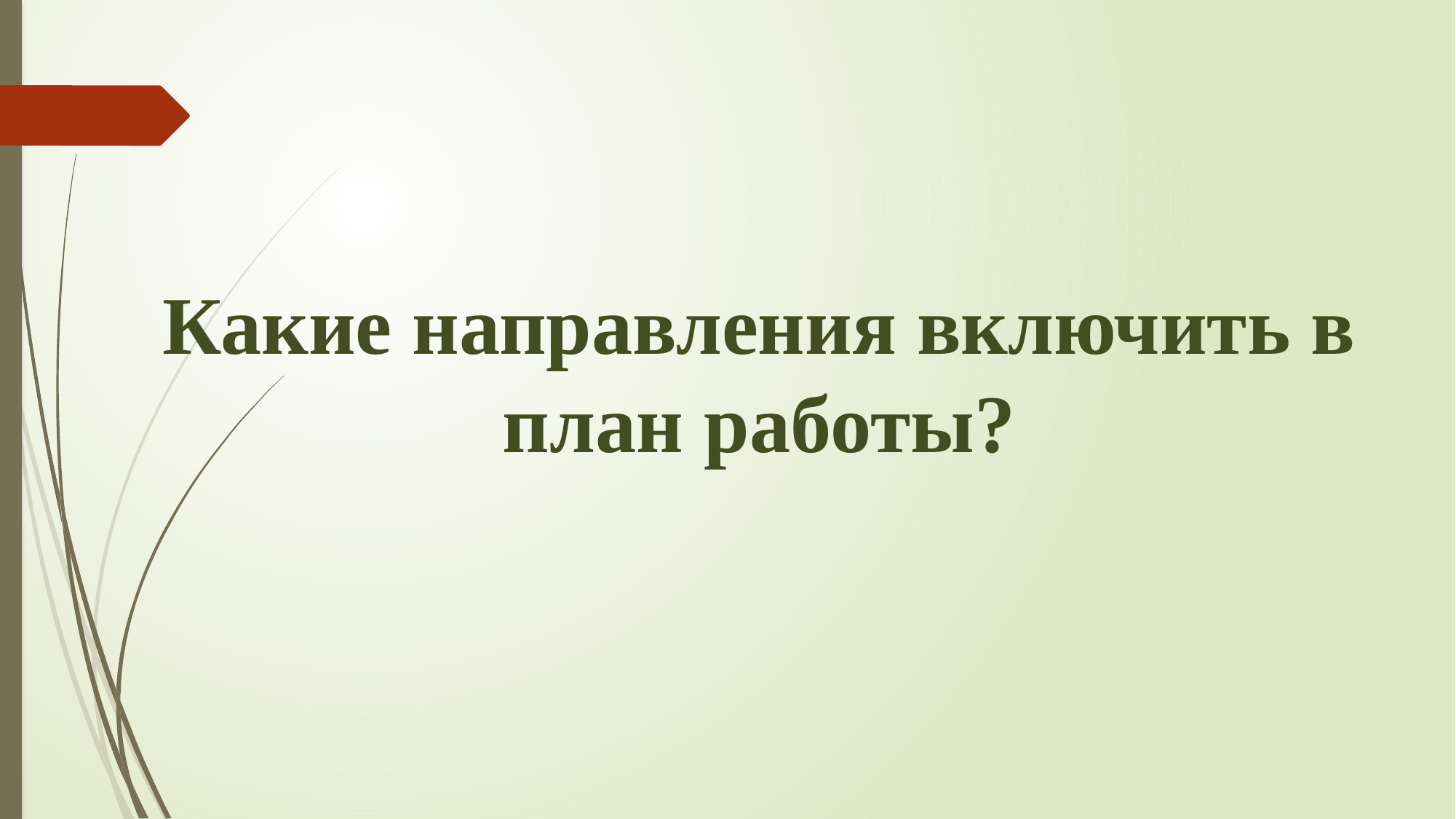

# Какие направления включить в план работы?